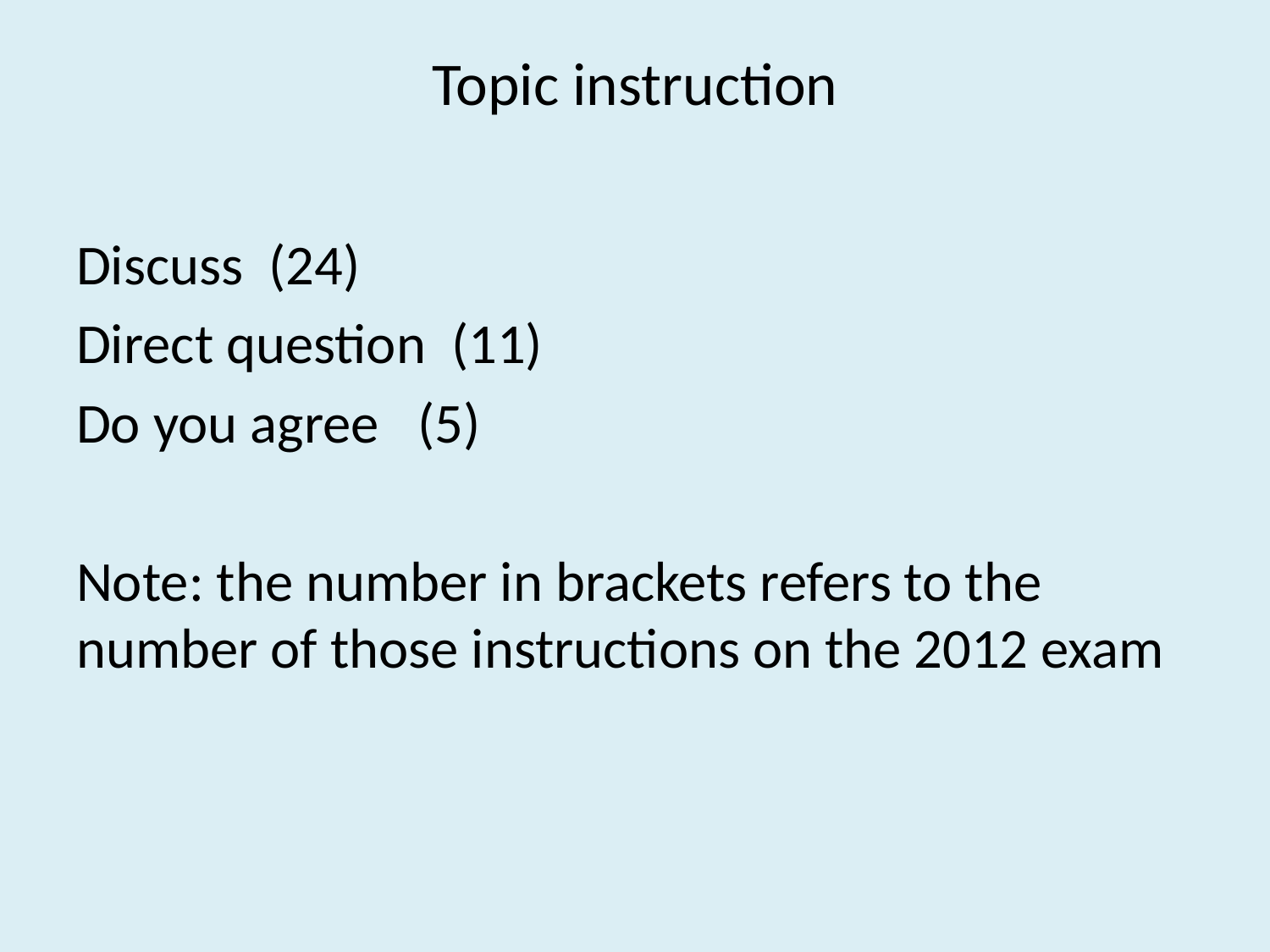

# Topic instruction
Discuss  (24)
Direct question  (11)
Do you agree   (5)

Note: the number in brackets refers to the number of those instructions on the 2012 exam